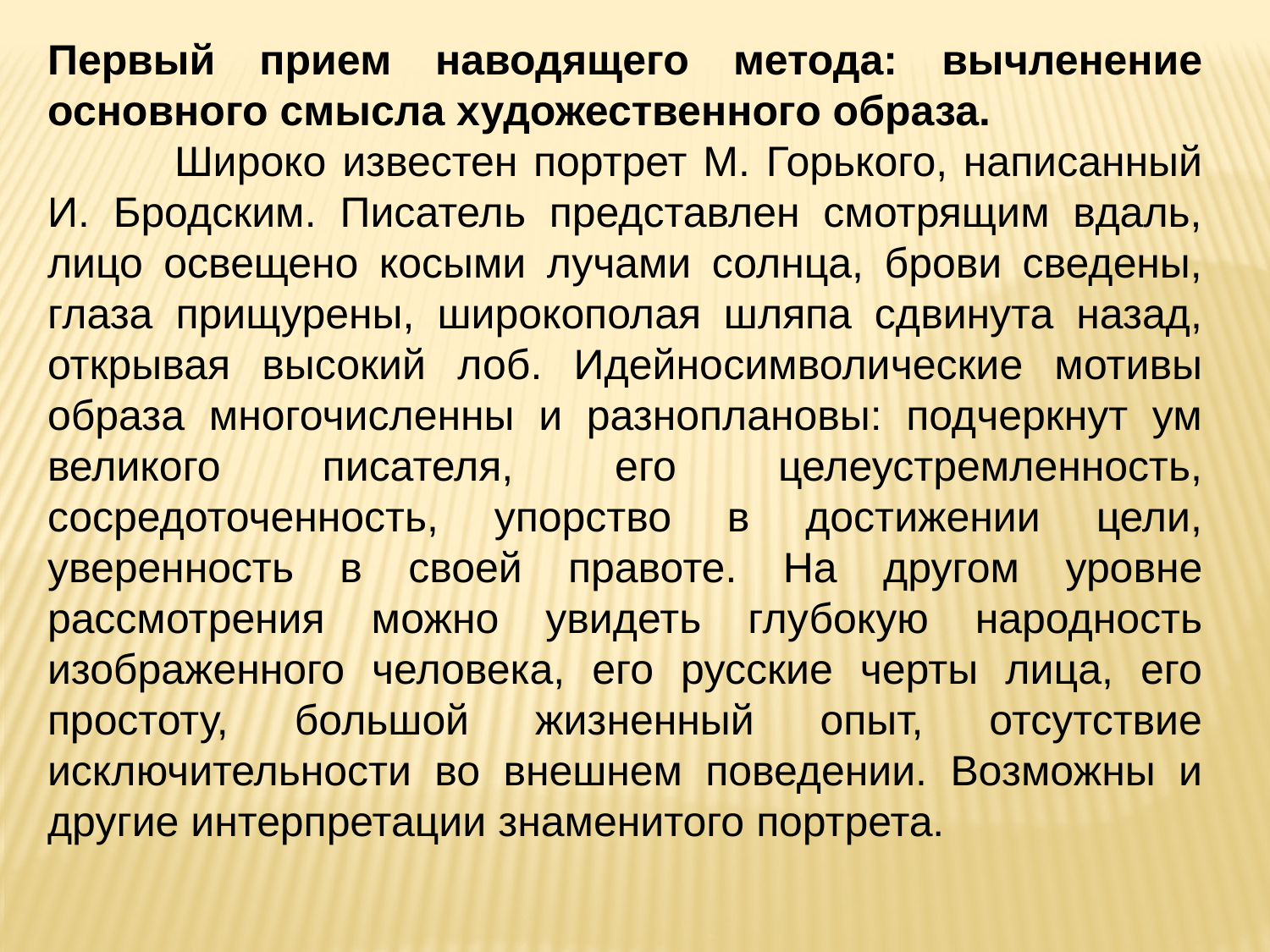

Первый прием наводящего метода: вычленение основного смысла художественного образа.
	Широко известен портрет М. Горького, написанный И. Бродским. Писатель представлен смотрящим вдаль, лицо освещено косыми лучами солнца, брови сведены, глаза прищурены, широкополая шляпа сдвинута назад, открывая высокий лоб. Идейно­символические мотивы образа многочисленны и разноплановы: подчеркнут ум великого писателя, его целеустремленность, сосредоточенность, упорство в достижении цели, уверенность в своей правоте. На другом уровне рассмотрения мож­но увидеть глубокую народность изображенного человека, его русские черты лица, его простоту, большой жизненный опыт, отсутствие исключительности во внешнем поведении. Возможны и другие интерпретации знаменитого портрета.